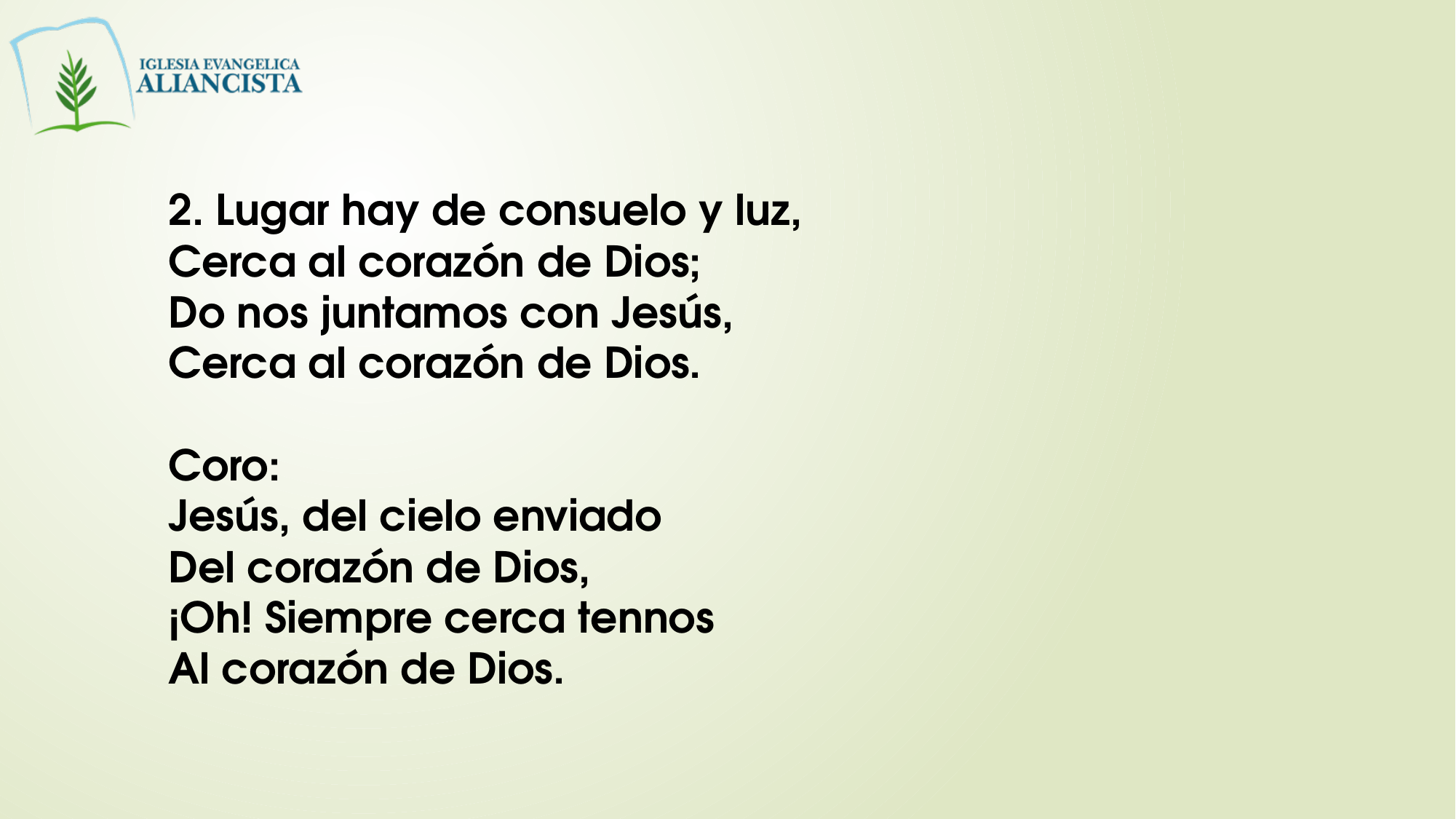

2. Lugar hay de consuelo y luz,
Cerca al corazón de Dios;
Do nos juntamos con Jesús,
Cerca al corazón de Dios.

Coro:
Jesús, del cielo enviado
Del corazón de Dios,
¡Oh! Siempre cerca tennos
Al corazón de Dios.